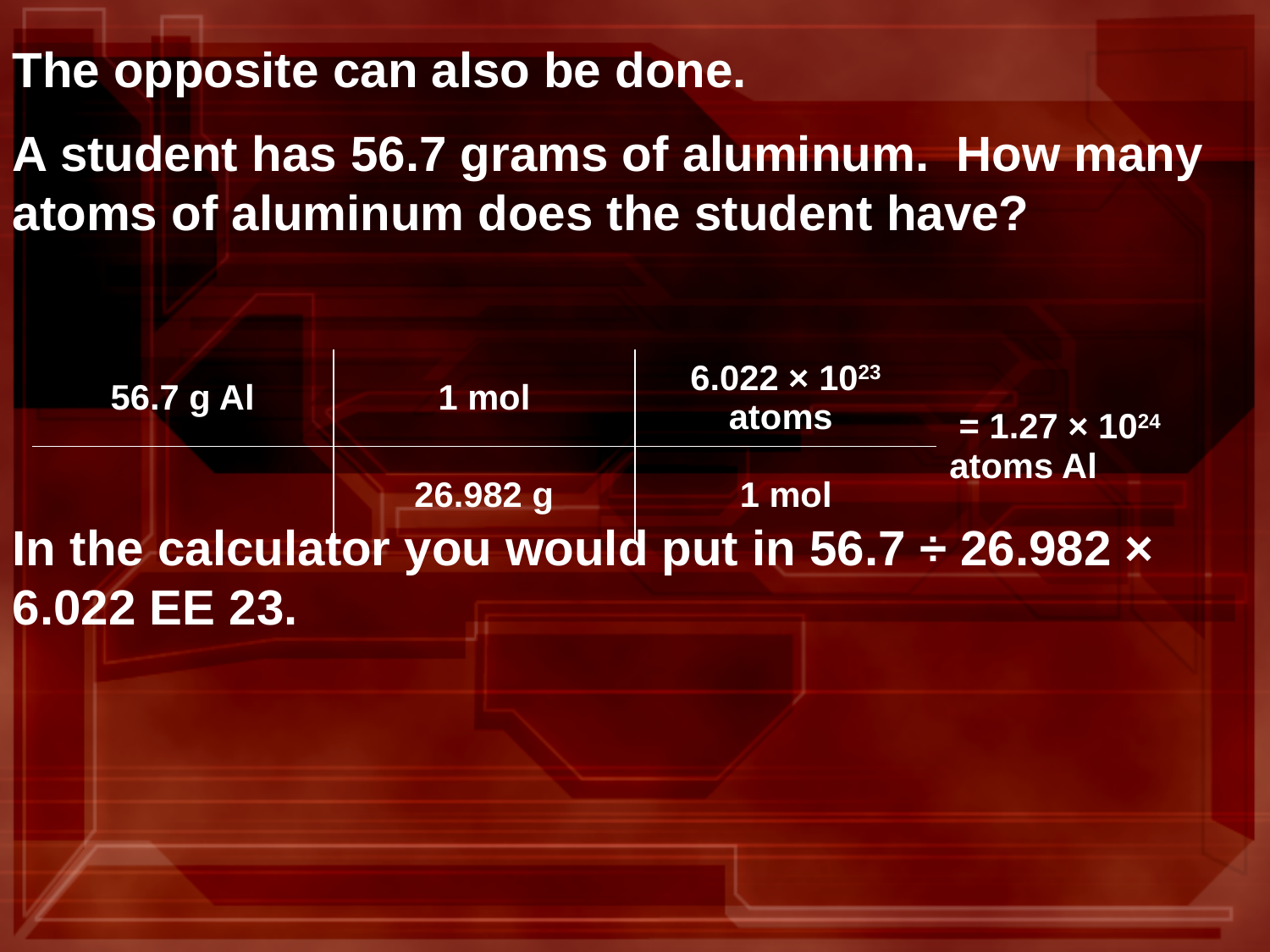

The opposite can also be done.
A student has 56.7 grams of aluminum.  How many atoms of aluminum does the student have?

In the calculator you would put in 56.7 ÷ 26.982 × 6.022 EE 23.
| 56.7 g Al | 1 mol | 6.022 × 1023 atoms | = 1.27 × 1024 atoms Al |
| --- | --- | --- | --- |
|  | 26.982 g | 1 mol |  |